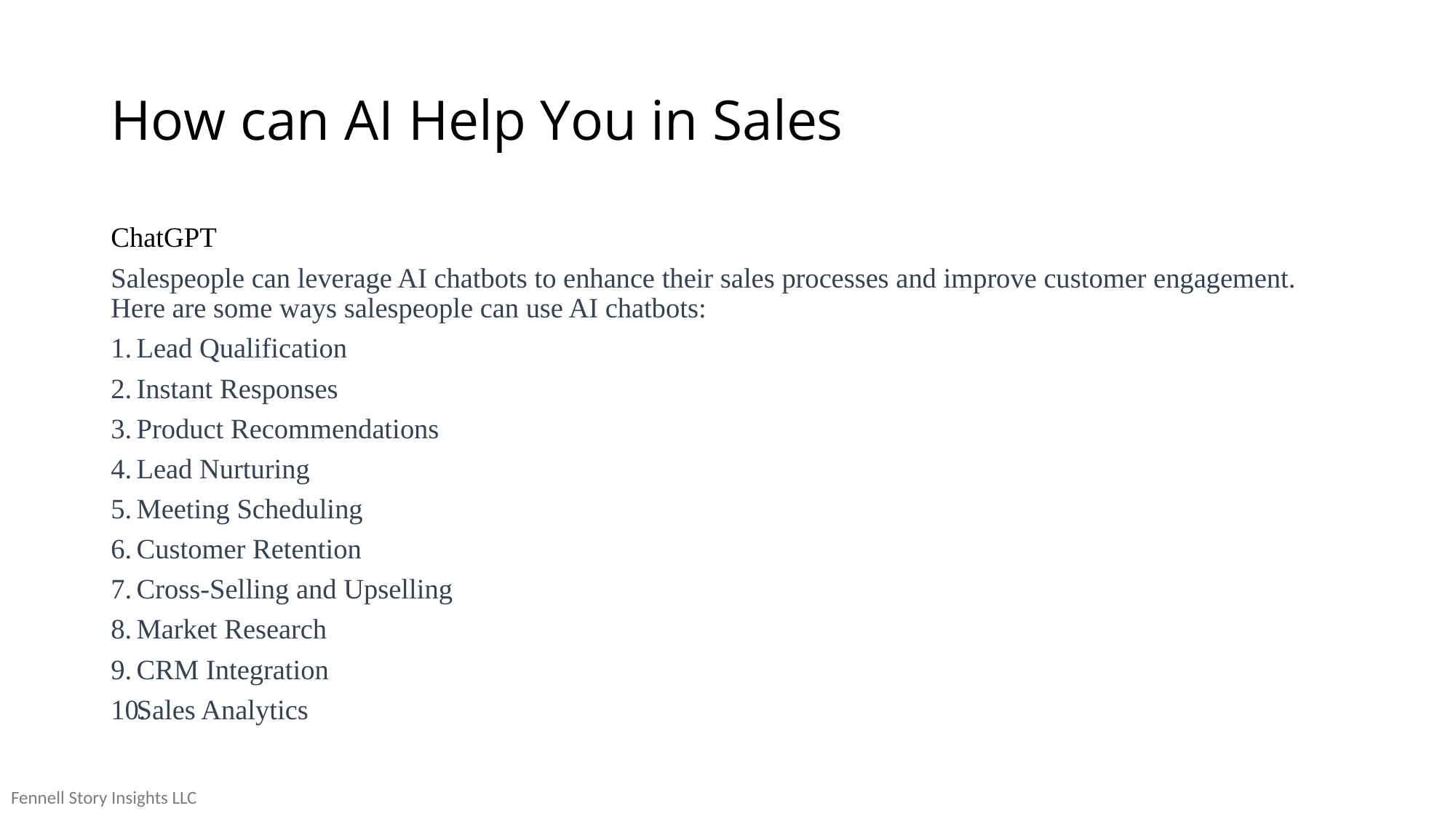

# How can AI Help You in Sales
ChatGPT
Salespeople can leverage AI chatbots to enhance their sales processes and improve customer engagement. Here are some ways salespeople can use AI chatbots:
Lead Qualification
Instant Responses
Product Recommendations
Lead Nurturing
Meeting Scheduling
Customer Retention
Cross-Selling and Upselling
Market Research
CRM Integration
Sales Analytics
Fennell Story Insights LLC